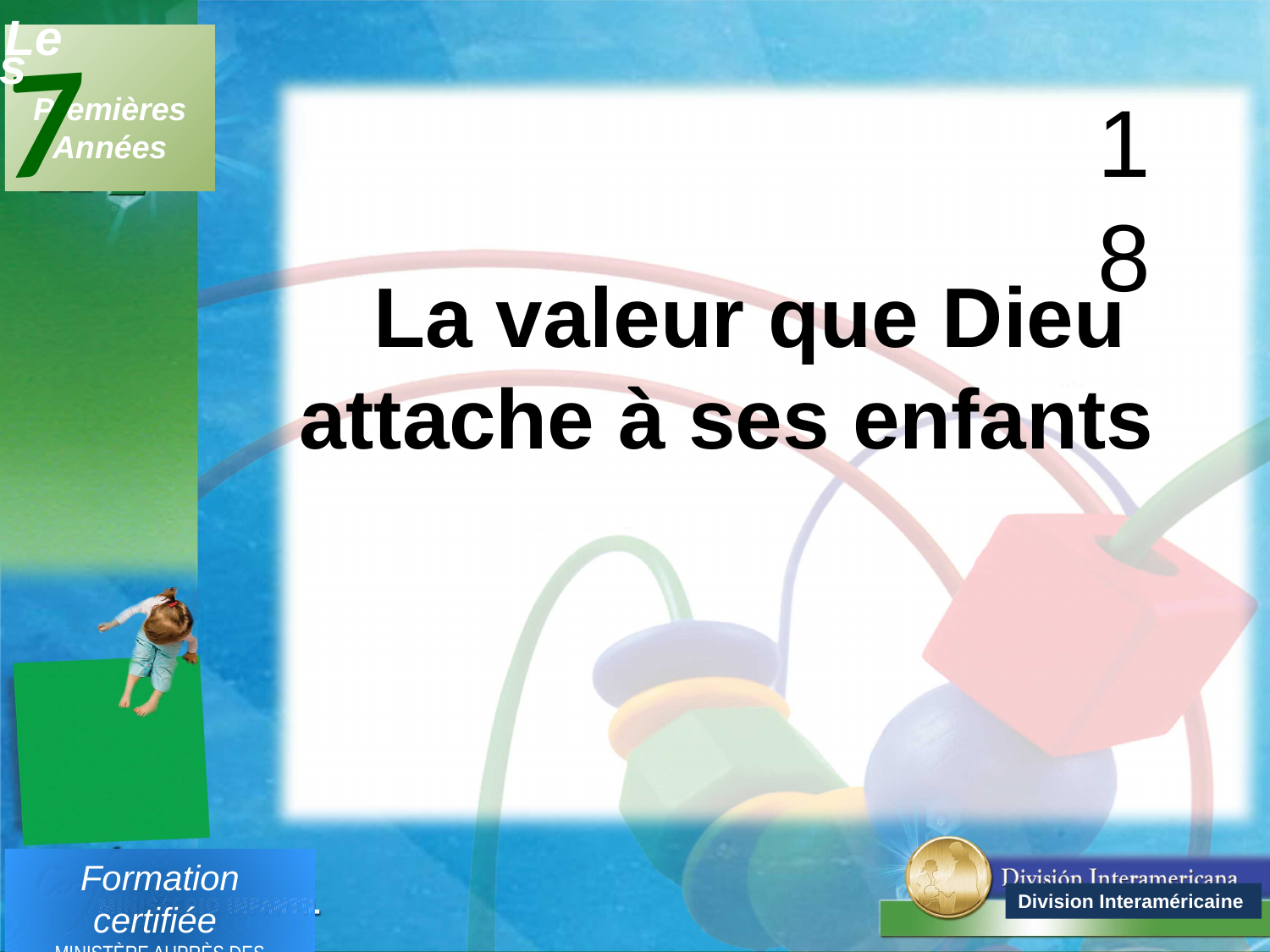

7
Les
         Premières
Années
Formation certifiée
MINISTÈRE AUPRÈS DES ENFANTS
Division Interaméricaine
18
La valeur que Dieu attache à ses enfants